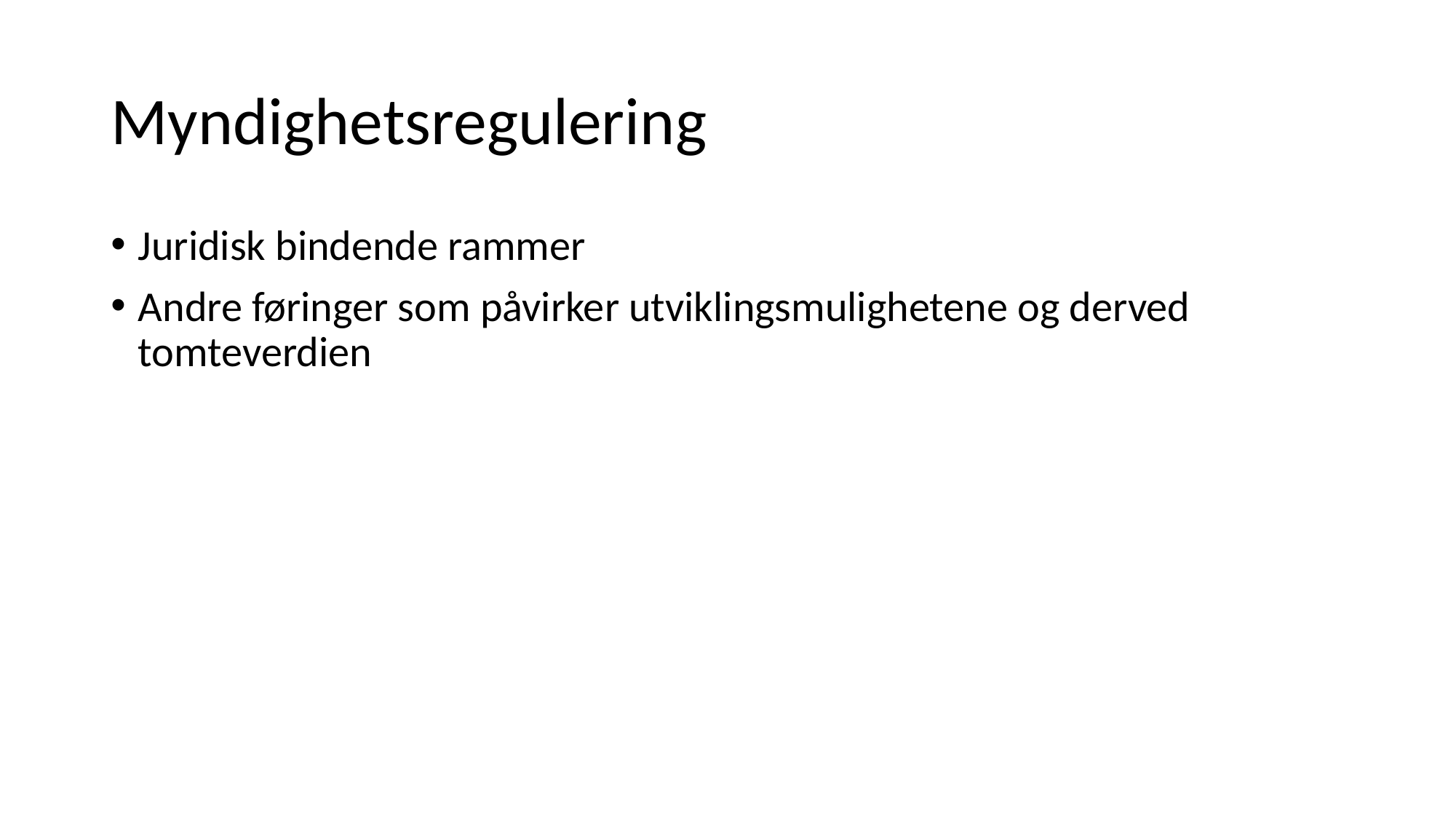

# Myndighetsregulering
Juridisk bindende rammer
Andre føringer som påvirker utviklingsmulighetene og derved tomteverdien